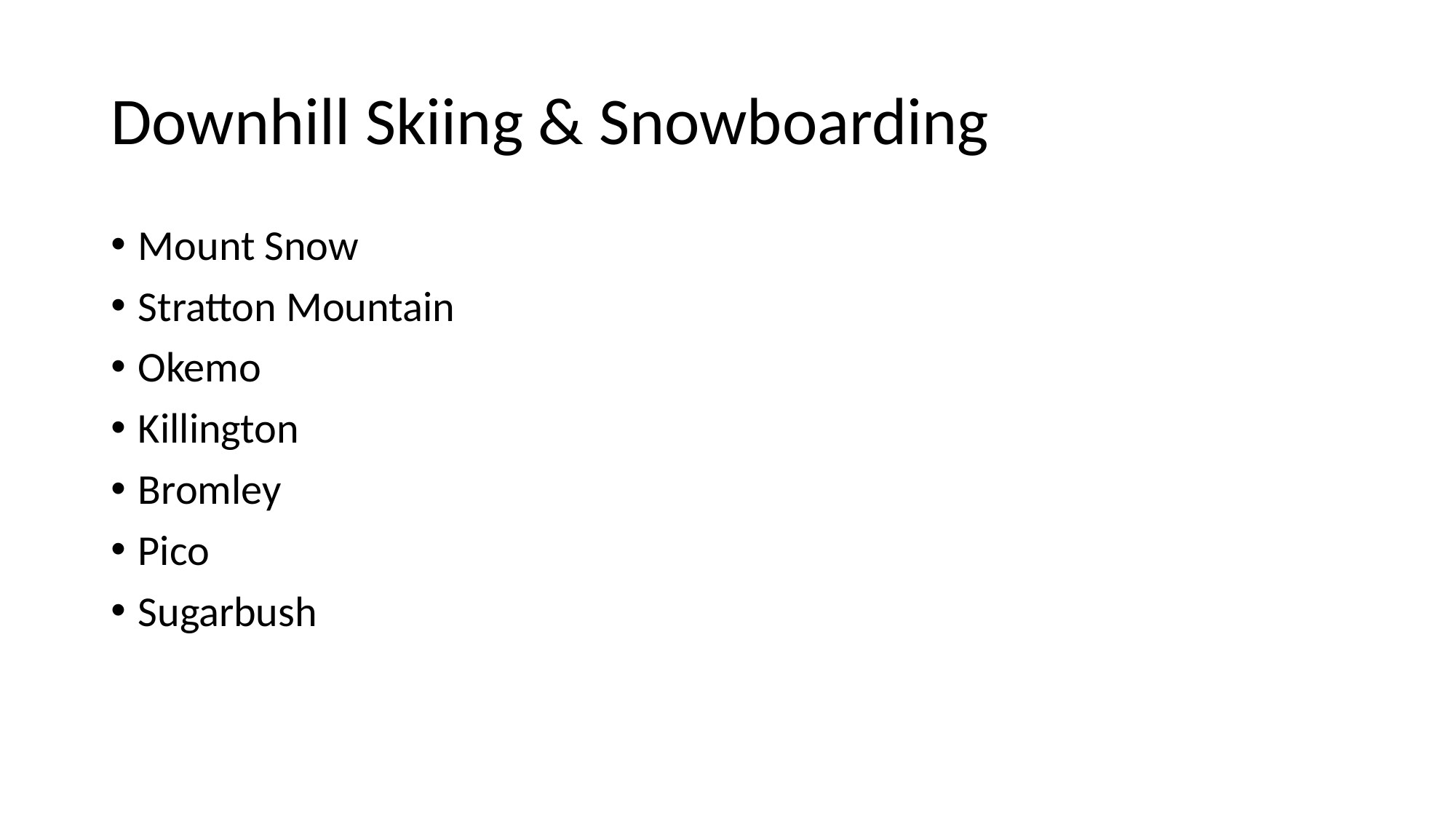

# Downhill Skiing & Snowboarding
Mount Snow
Stratton Mountain
Okemo
Killington
Bromley
Pico
Sugarbush